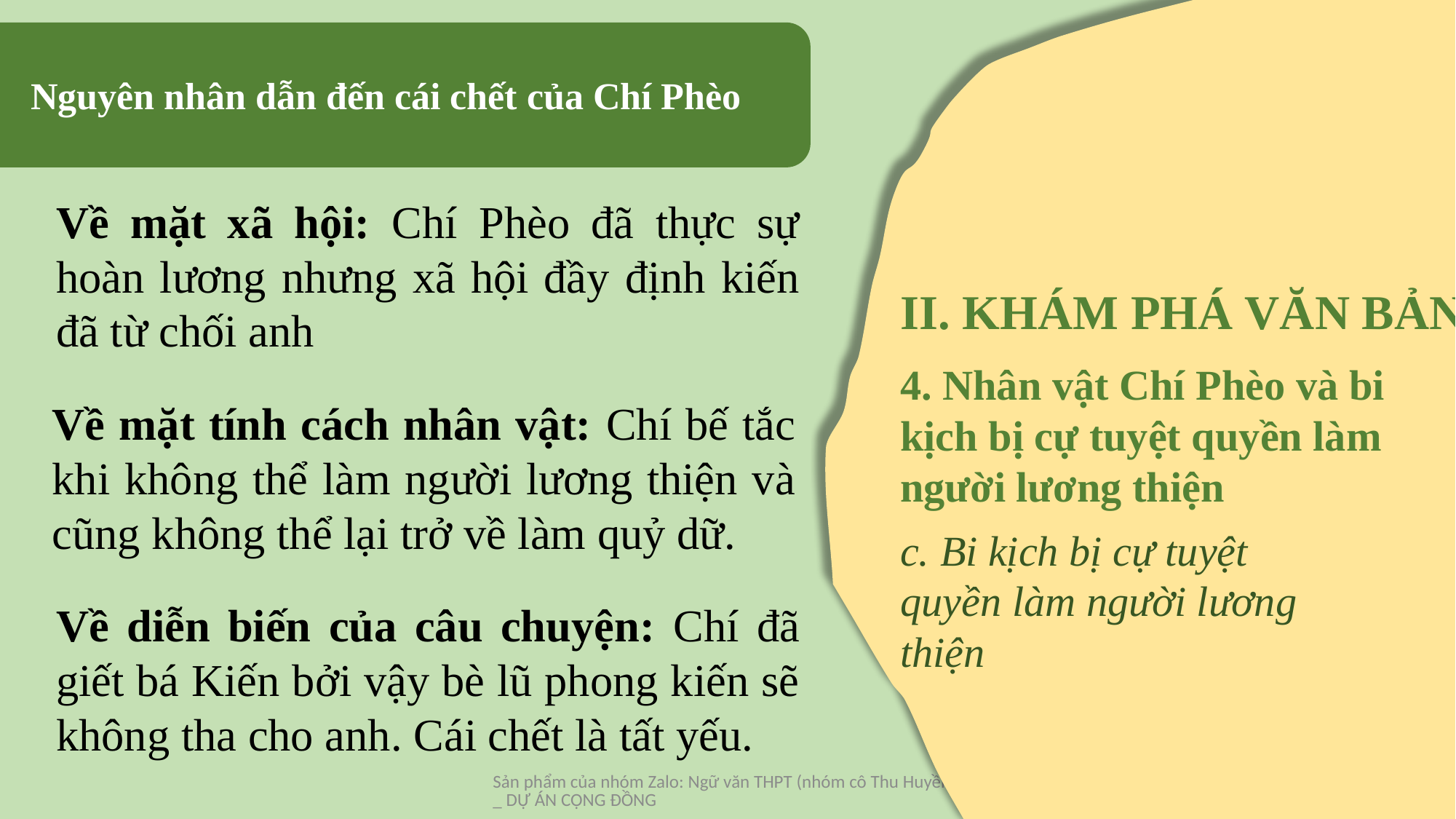

Nguyên nhân dẫn đến cái chết của Chí Phèo
Về mặt xã hội: Chí Phèo đã thực sự hoàn lương nhưng xã hội đầy định kiến đã từ chối anh
II. KHÁM PHÁ VĂN BẢN
4. Nhân vật Chí Phèo và bi kịch bị cự tuyệt quyền làm người lương thiện
Về mặt tính cách nhân vật: Chí bế tắc khi không thể làm người lương thiện và cũng không thể lại trở về làm quỷ dữ.
c. Bi kịch bị cự tuyệt quyền làm người lương thiện
Về diễn biến của câu chuyện: Chí đã giết bá Kiến bởi vậy bè lũ phong kiến sẽ không tha cho anh. Cái chết là tất yếu.
Sản phẩm của nhóm Zalo: Ngữ văn THPT (nhóm cô Thu Huyền)_ DỰ ÁN CỘNG ĐỒNG